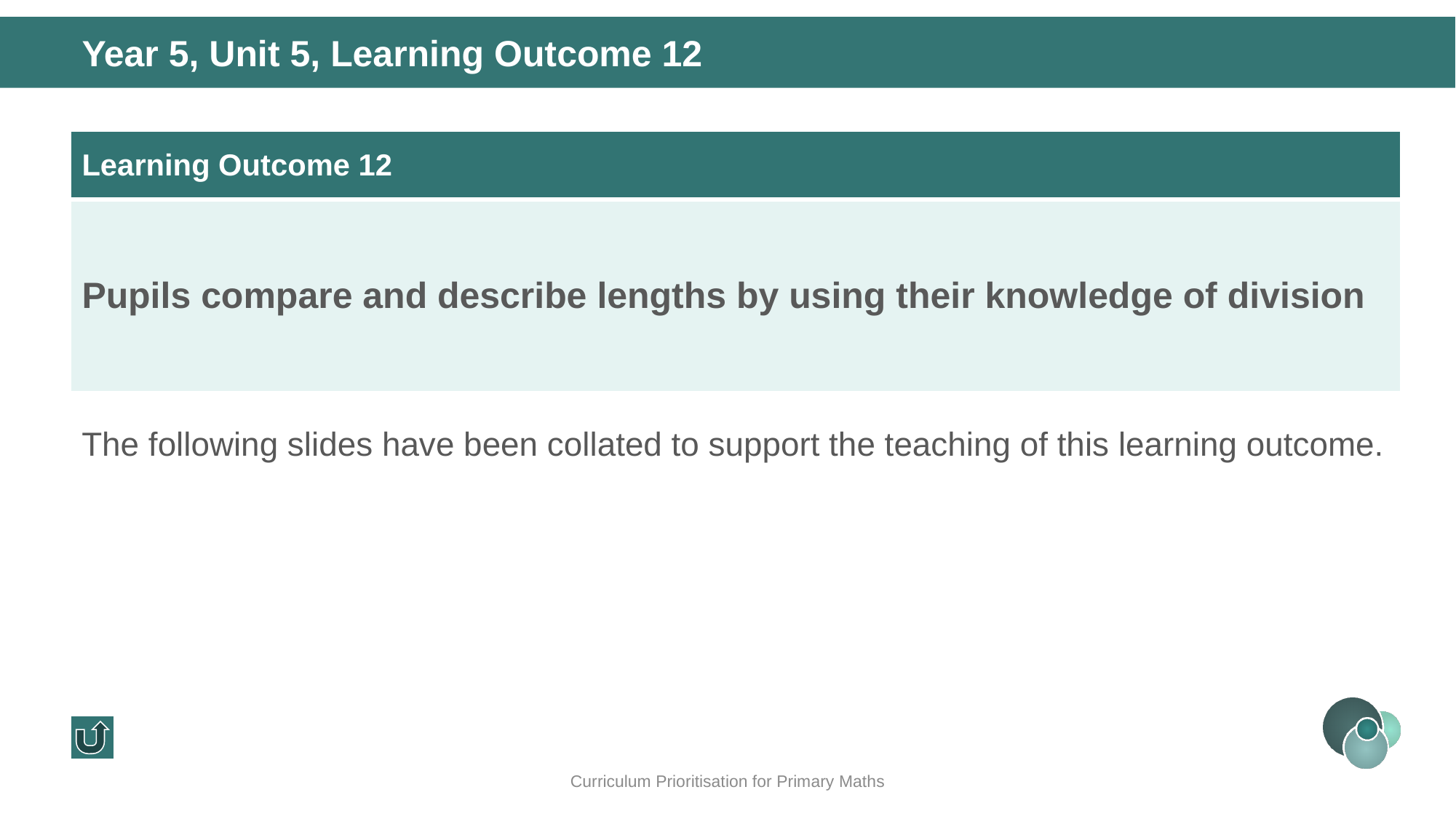

Year 5, Unit 5, Learning Outcome 12
| Learning Outcome 12 |
| --- |
| Pupils compare and describe lengths by using their knowledge of division |
The following slides have been collated to support the teaching of this learning outcome.

Curriculum Prioritisation for Primary Maths